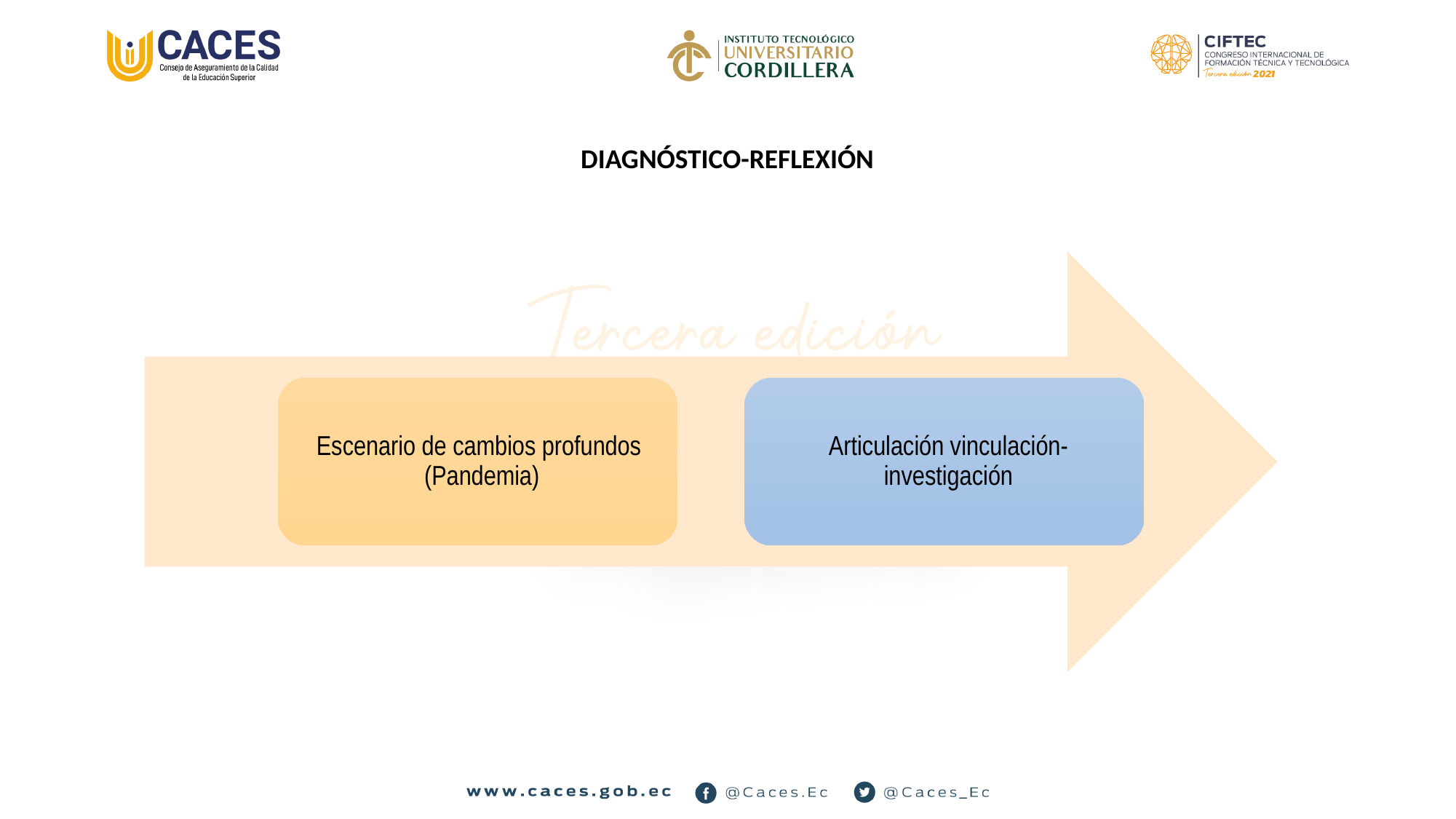

DIAGNÓSTICO-REFLEXIÓN
Escenario de cambios profundos  (Pandemia)
Articulación vinculación-investigación